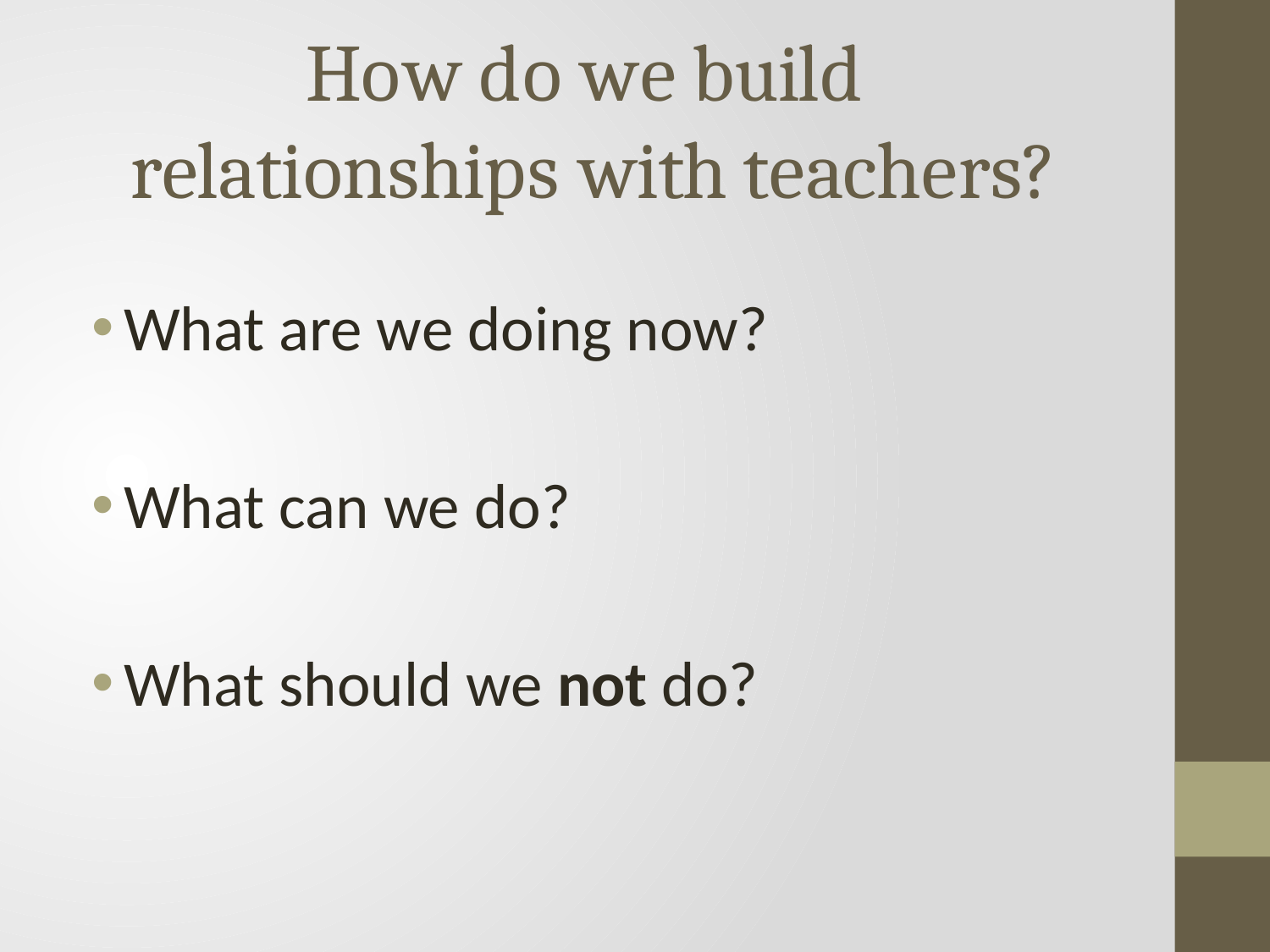

# How do we build relationships with teachers?

What are we doing now?

What can we do?

What should we not do?